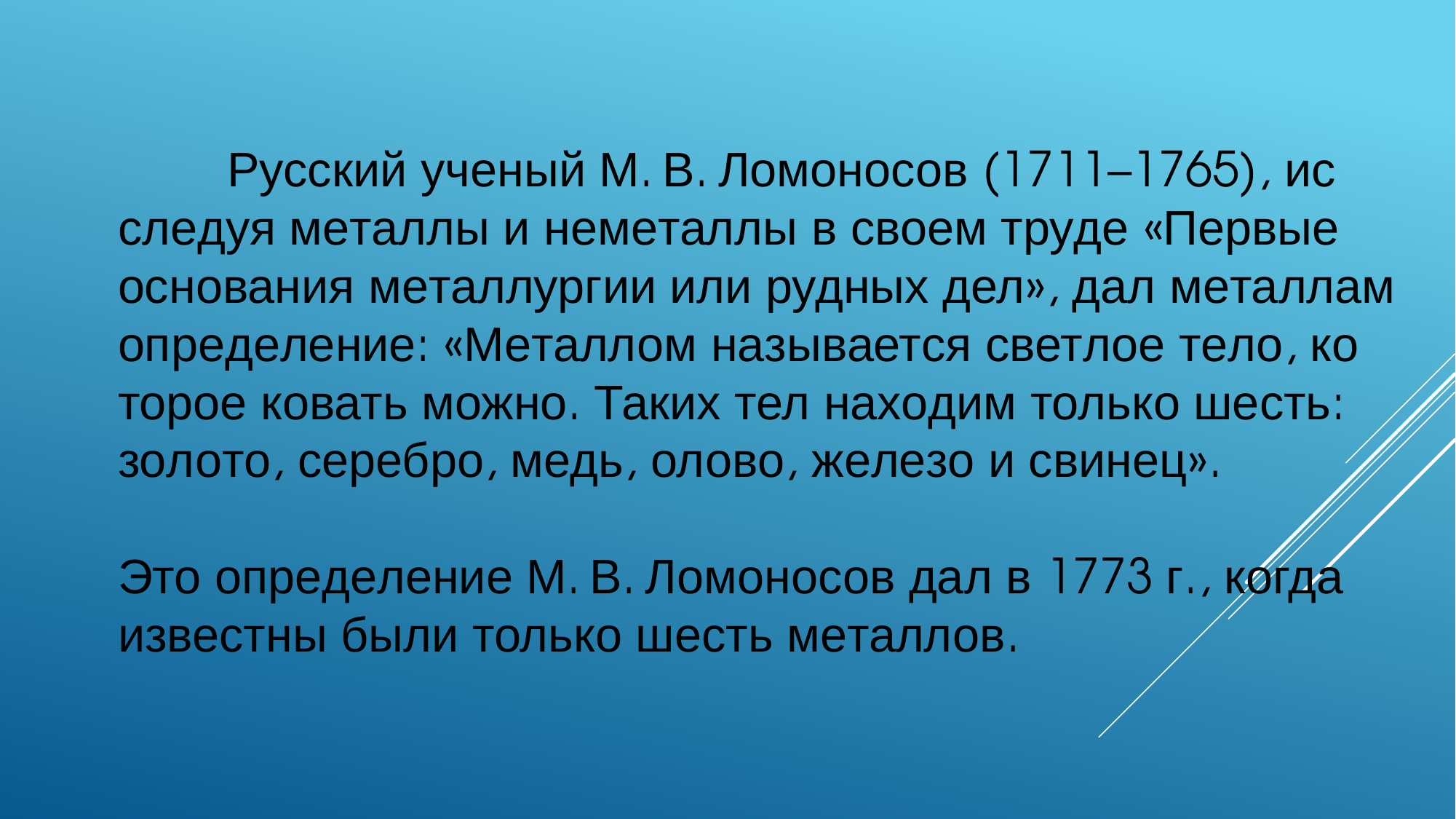

Рус­ский уче­ный М. В. Ло­мо­но­сов (1711–1765), ис­сле­дуя ме­тал­лы и не­ме­тал­лы в сво­ем тру­де «Пер­вые ос­но­ва­ния ме­тал­лур­гии или руд­ных дел», дал ме­тал­лам опре­де­ле­ние: «Ме­тал­лом на­зы­ва­ет­ся свет­лое те­ло, ко­то­рое ко­вать мож­но. Та­ких тел на­хо­дим толь­ко шесть: зо­ло­то, се­реб­ро, медь, оло­во, же­ле­зо и сви­нец».

Это опре­де­ле­ние М. В. Ло­мо­но­сов дал в 1773 г., ко­гда из­вест­ны бы­ли толь­ко шесть ме­тал­лов.